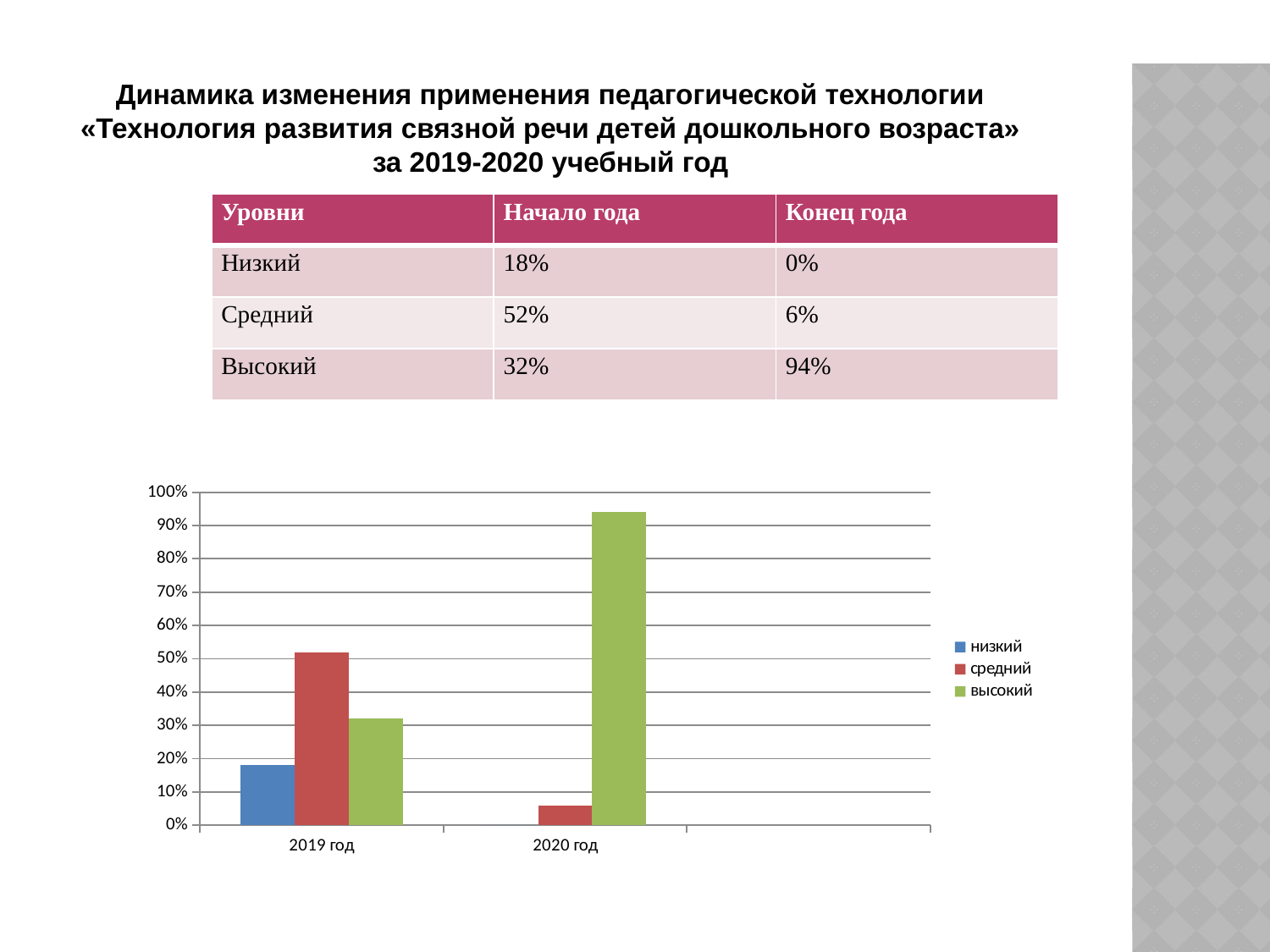

Динамика изменения применения педагогической технологии «Технология развития связной речи детей дошкольного возраста» за 2019-2020 учебный год
Динамика изменения применения педагогической технологии «Технология развития связной речи детей дошкольного возраста» за 2019-2020 учебный год
| Уровни | Начало года | Конец года |
| --- | --- | --- |
| Низкий | 18% | 0% |
| Средний | 52% | 6% |
| Высокий | 32% | 94% |

### Chart

| Category | низкий | средний | высокий |
|---|---|---|---|
| 2019 год | 0.18000000000000024 | 0.52 | 0.3200000000000009 |
| 2020 год | 0.0 | 0.06000000000000003 | 0.9400000000000006 |